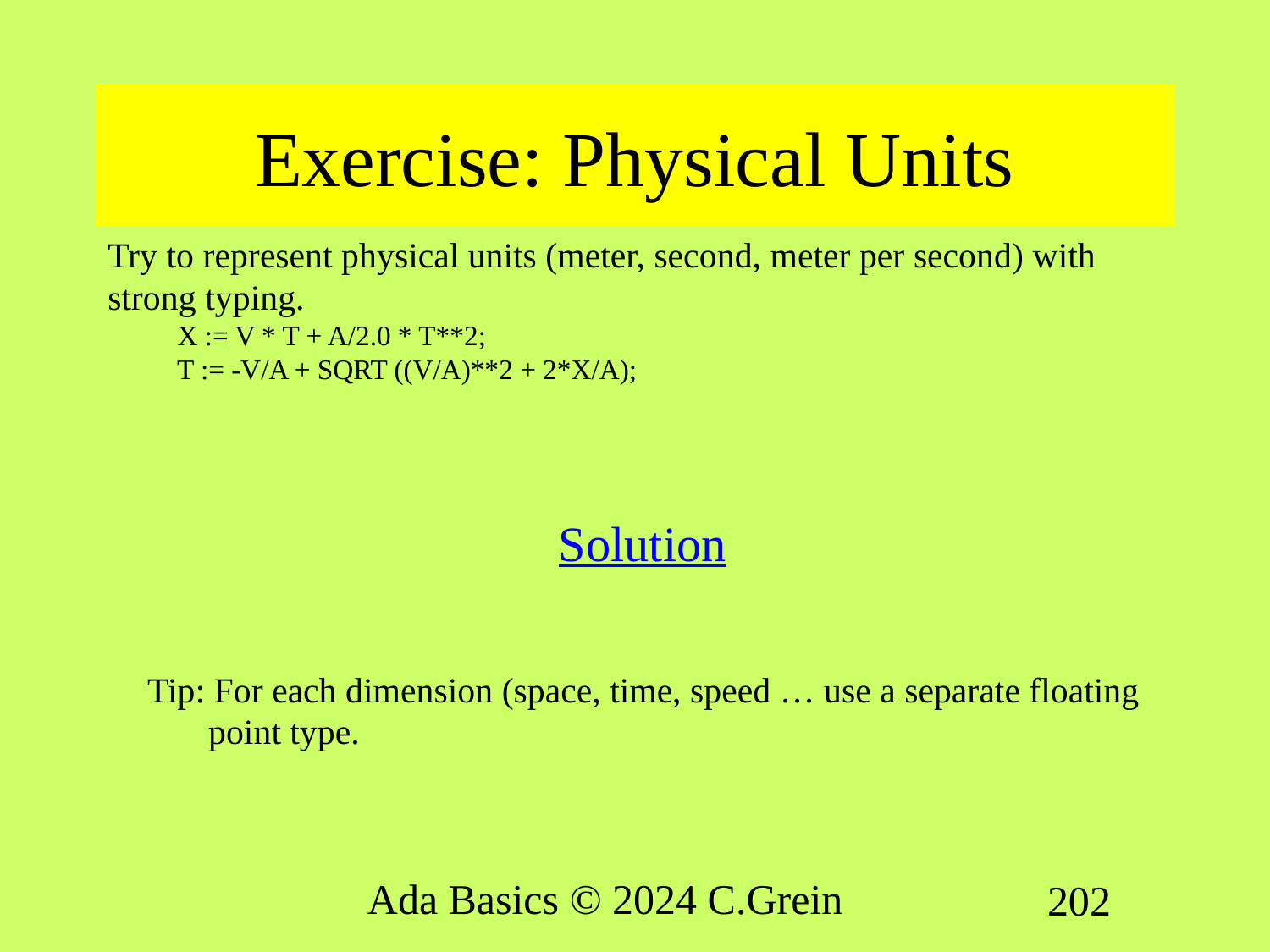

# Exercise: Physical Units
Try to represent physical units (meter, second, meter per second) with strong typing.
          X := V * T + A/2.0 * T**2;
          T := -V/A + SQRT ((V/A)**2 + 2*X/A);
Solution
Tip: For each dimension (space, time, speed … use a separate floating point type.
Ada Basics © 2024 C.Grein
202